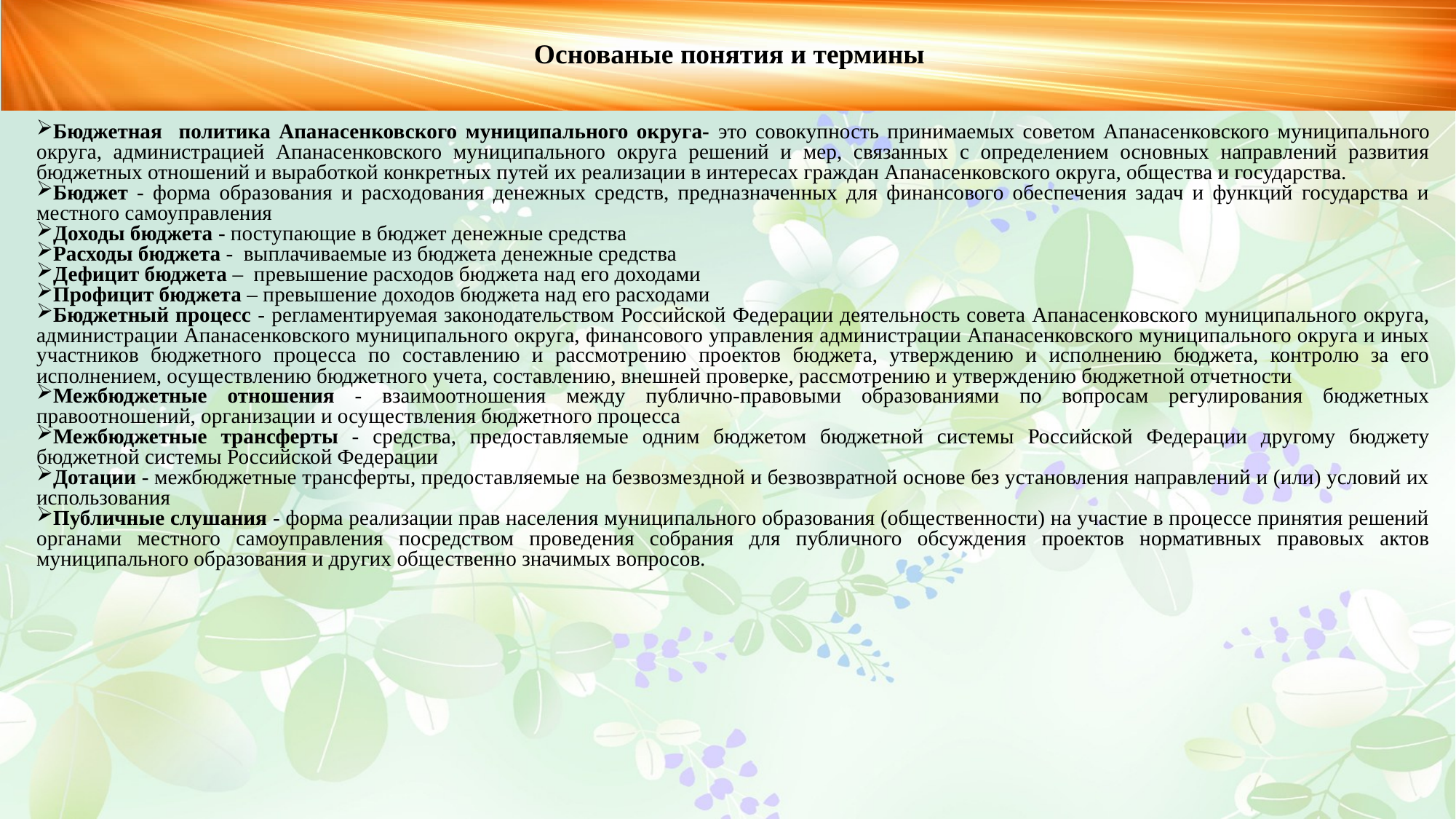

Основаные понятия и термины
Бюджетная  политика Апанасенковского муниципального округа- это совокупность принимаемых советом Апанасенковского муниципального округа, администрацией Апанасенковского муниципального округа решений и мер, связанных с определением основных направлений развития бюджетных отношений и выработкой конкретных путей их реализации в интересах граждан Апанасенковского округа, общества и государства.
Бюджет - форма образования и расходования денежных средств, предназначенных для финансового обеспечения задач и функций государства и местного самоуправления
Доходы бюджета - поступающие в бюджет денежные средства
Расходы бюджета -  выплачиваемые из бюджета денежные средства
Дефицит бюджета –  превышение расходов бюджета над его доходами
Профицит бюджета – превышение доходов бюджета над его расходами
Бюджетный процесс - регламентируемая законодательством Российской Федерации деятельность совета Апанасенковского муниципального округа, администрации Апанасенковского муниципального округа, финансового управления администрации Апанасенковского муниципального округа и иных участников бюджетного процесса по составлению и рассмотрению проектов бюджета, утверждению и исполнению бюджета, контролю за его исполнением, осуществлению бюджетного учета, составлению, внешней проверке, рассмотрению и утверждению бюджетной отчетности
Межбюджетные отношения - взаимоотношения между публично-правовыми образованиями по вопросам регулирования бюджетных правоотношений, организации и осуществления бюджетного процесса
Межбюджетные трансферты - средства, предоставляемые одним бюджетом бюджетной системы Российской Федерации другому бюджету бюджетной системы Российской Федерации
Дотации - межбюджетные трансферты, предоставляемые на безвозмездной и безвозвратной основе без установления направлений и (или) условий их использования
Публичные слушания - форма реализации прав населения муниципального образования (общественности) на участие в процессе принятия решений органами местного самоуправления посредством проведения собрания для публичного обсуждения проектов нормативных правовых актов муниципального образования и других общественно значимых вопросов.